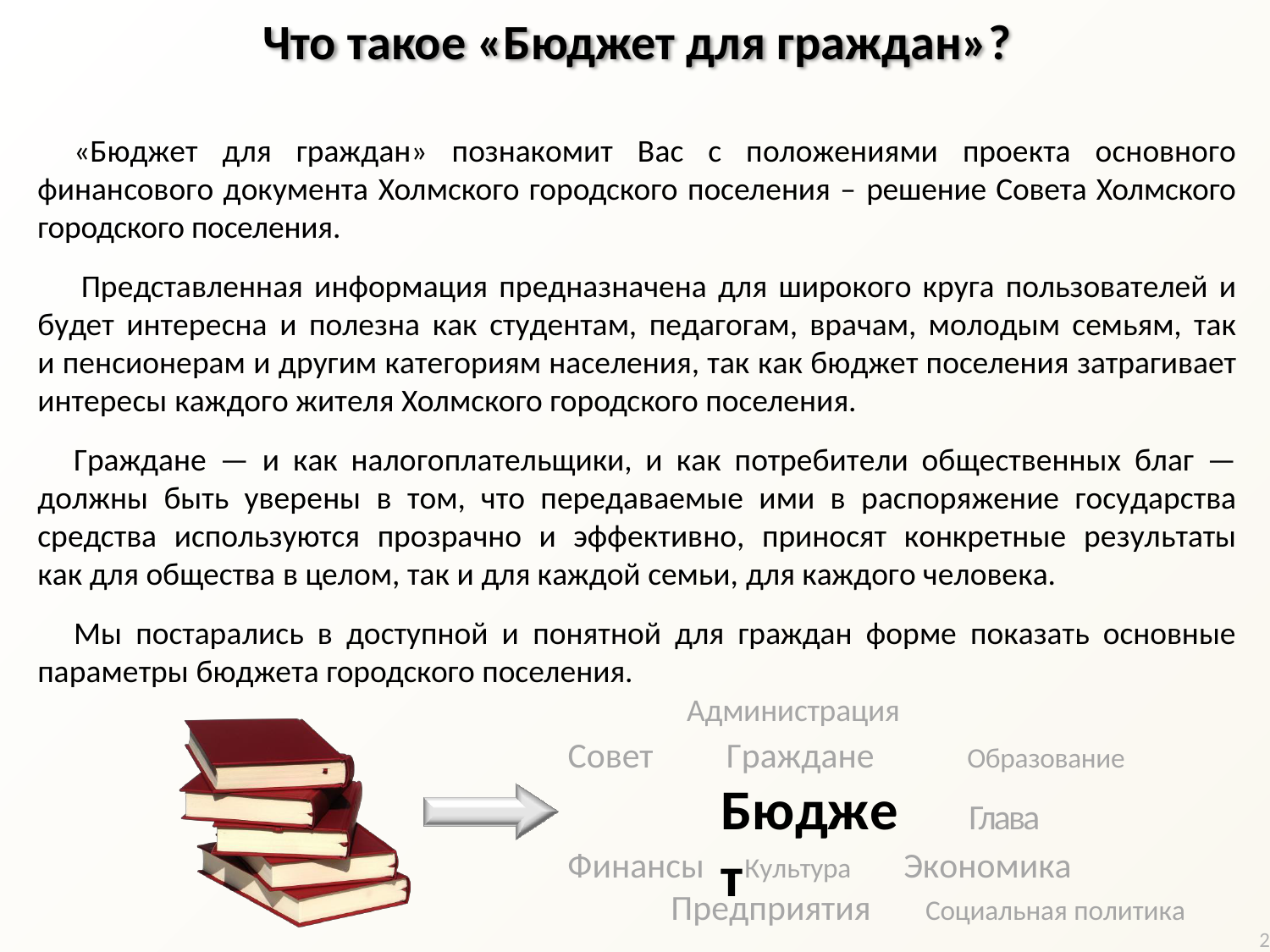

Что такое «Бюджет для граждан»?
«Бюджет для граждан» познакомит Вас с положениями проекта основного финансового документа Холмского городского поселения – решение Совета Холмского городского поселения.

Представленная информация предназначена для широкого круга пользователей и будет интересна и полезна как студентам, педагогам, врачам, молодым семьям, так и пенсионерам и другим категориям населения, так как бюджет поселения затрагивает интересы каждого жителя Холмского городского поселения.

Граждане — и как налогоплательщики, и как потребители общественных благ — должны быть уверены в том, что передаваемые ими в распоряжение государства средства используются прозрачно и эффективно, приносят конкретные результаты как для общества в целом, так и для каждой семьи, для каждого человека.

Мы постарались в доступной и понятной для граждан форме показать основные параметры бюджета городского поселения.
Администрация

Совет
Граждане
Бюджет
Образование

Глава
Финансы
Экономика
Социальная политика
Культура
Предприятия
2